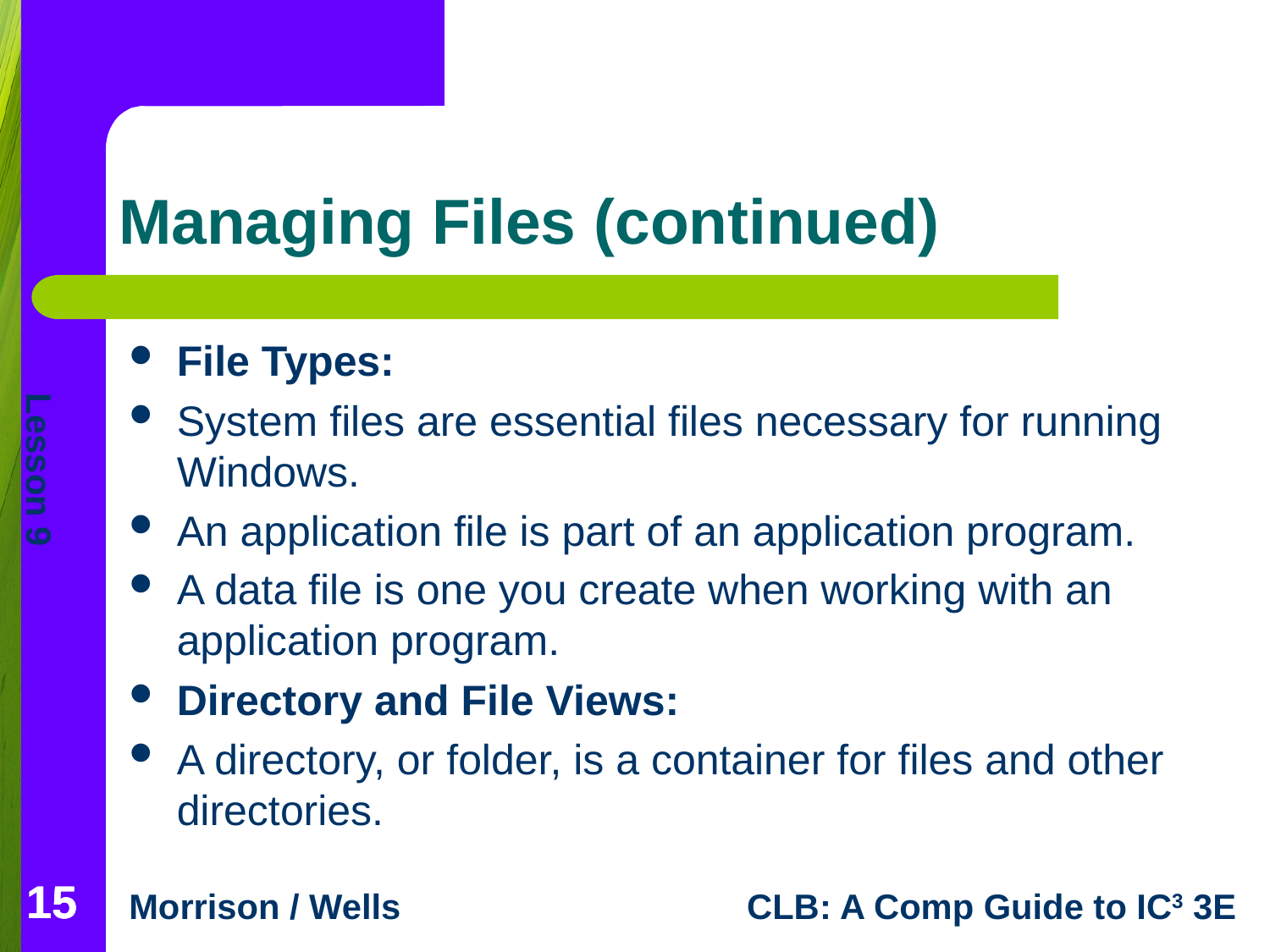

# Managing Files (continued)
File Types:
System files are essential files necessary for running Windows.
An application file is part of an application program.
A data file is one you create when working with an application program.
Directory and File Views:
A directory, or folder, is a container for files and other directories.
15
15
15